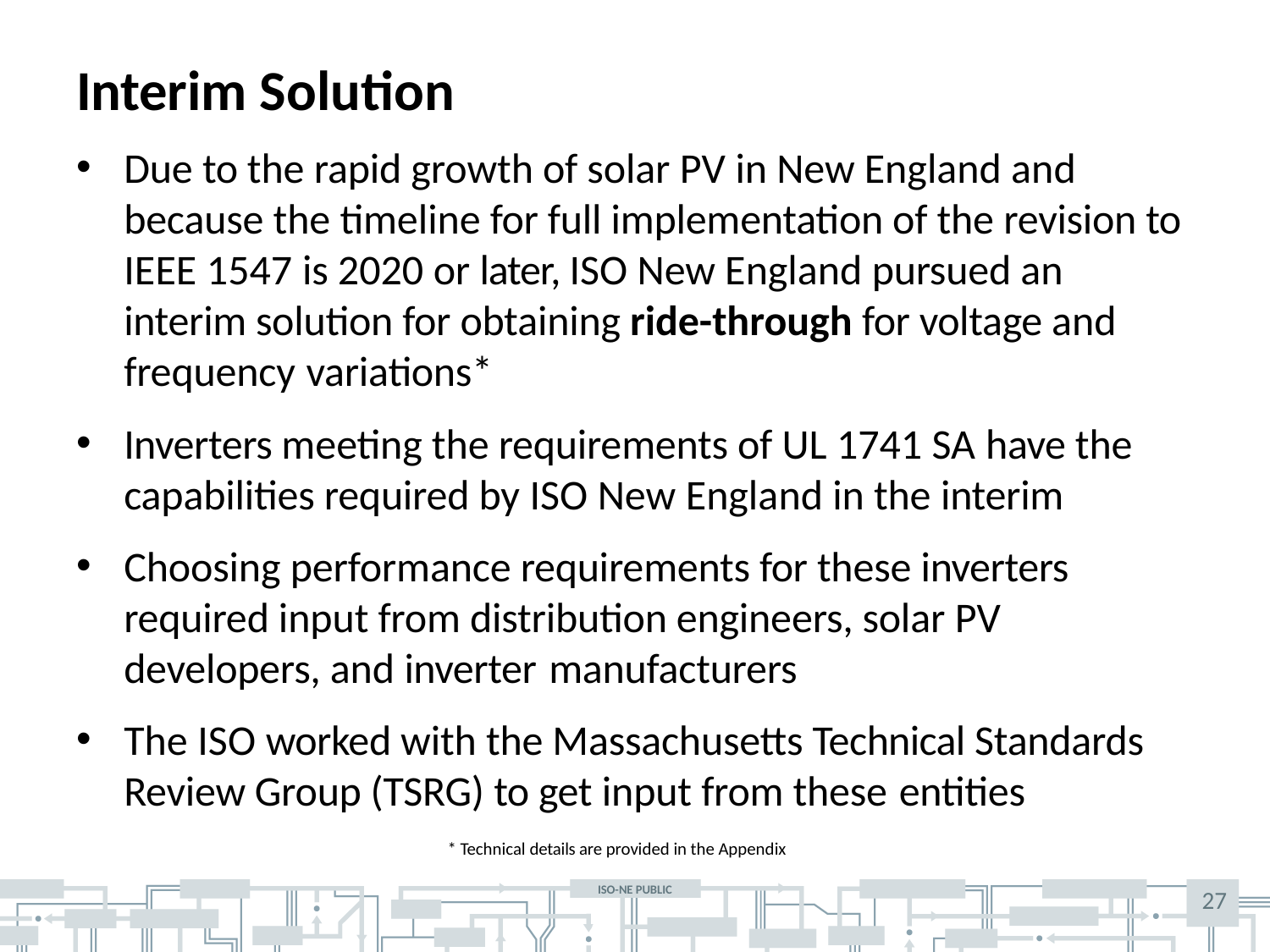

# Interim Solution
Due to the rapid growth of solar PV in New England and  because the timeline for full implementation of the revision to  IEEE 1547 is 2020 or later, ISO New England pursued an  interim solution for obtaining ride-through for voltage and  frequency variations*
Inverters meeting the requirements of UL 1741 SA have the  capabilities required by ISO New England in the interim
Choosing performance requirements for these inverters  required input from distribution engineers, solar PV  developers, and inverter manufacturers
The ISO worked with the Massachusetts Technical Standards  Review Group (TSRG) to get input from these entities
* Technical details are provided in the Appendix
27